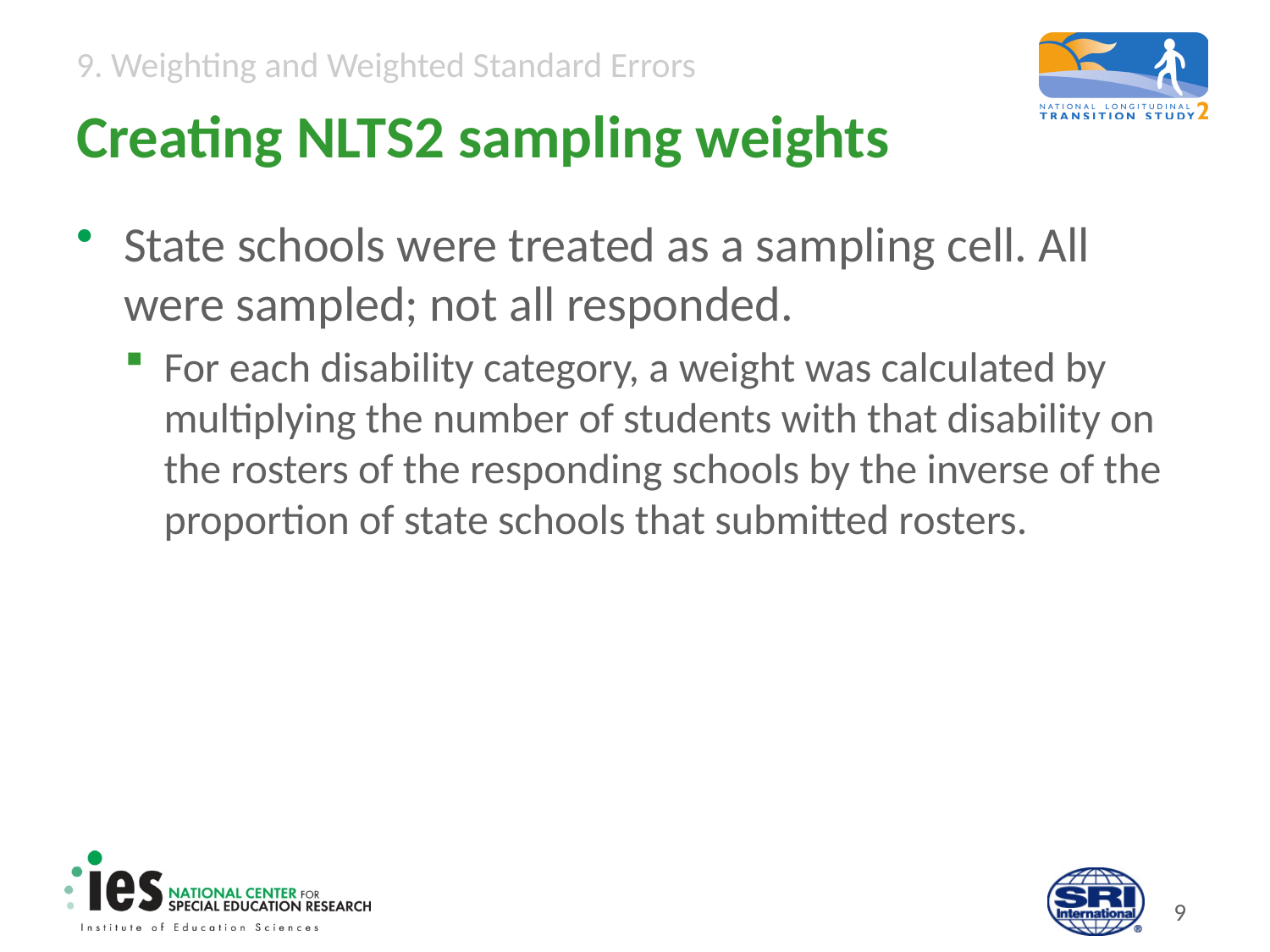

# Creating NLTS2 sampling weights
State schools were treated as a sampling cell. All were sampled; not all responded.
For each disability category, a weight was calculated by multiplying the number of students with that disability on the rosters of the responding schools by the inverse of the proportion of state schools that submitted rosters.
9